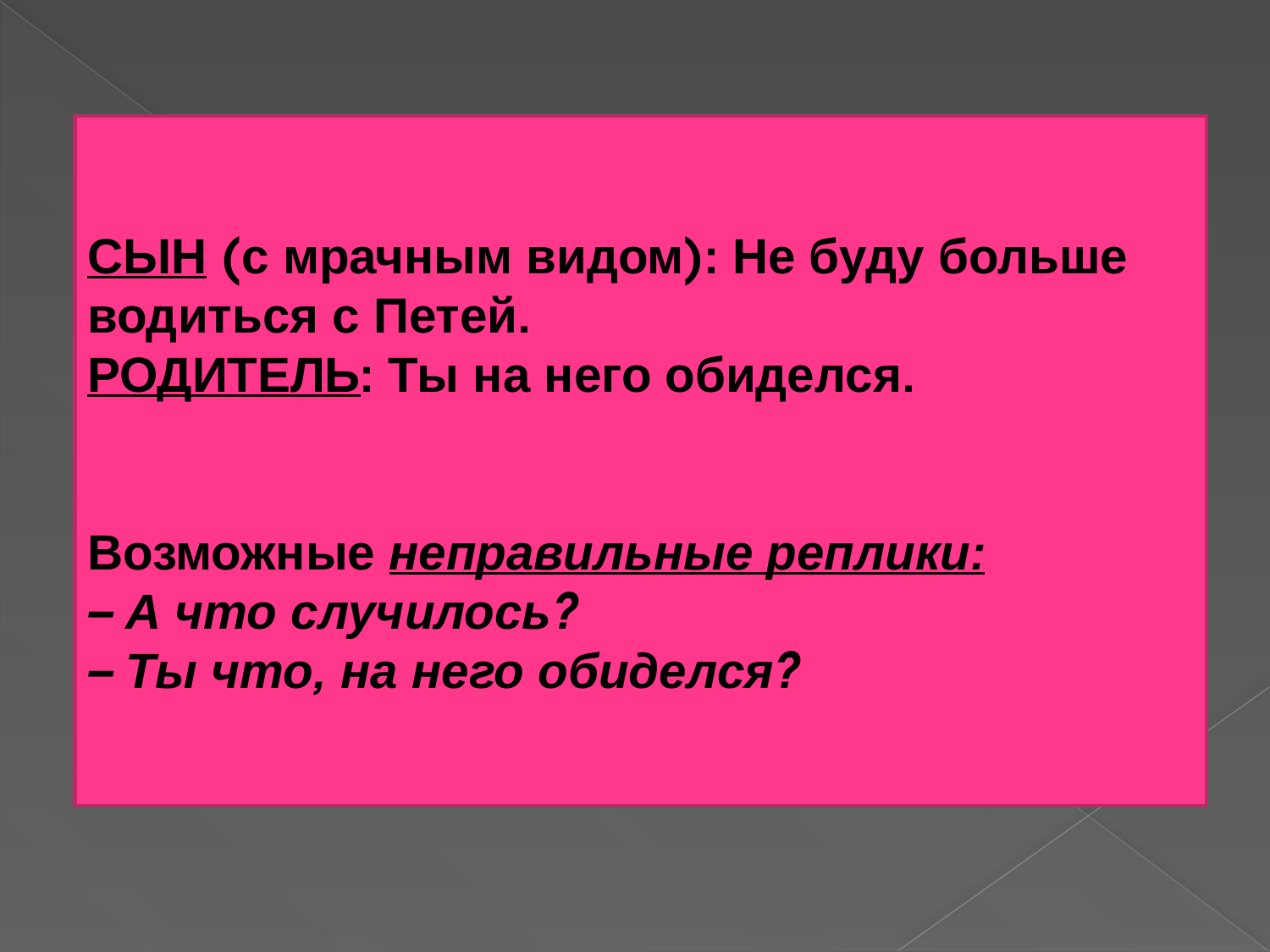

# СЫН (с мрачным видом): Не буду больше водиться с Петей.
РОДИТЕЛЬ: Ты на него обиделся.
Возможные неправильные реплики:
– А что случилось?
– Ты что, на него обиделся?